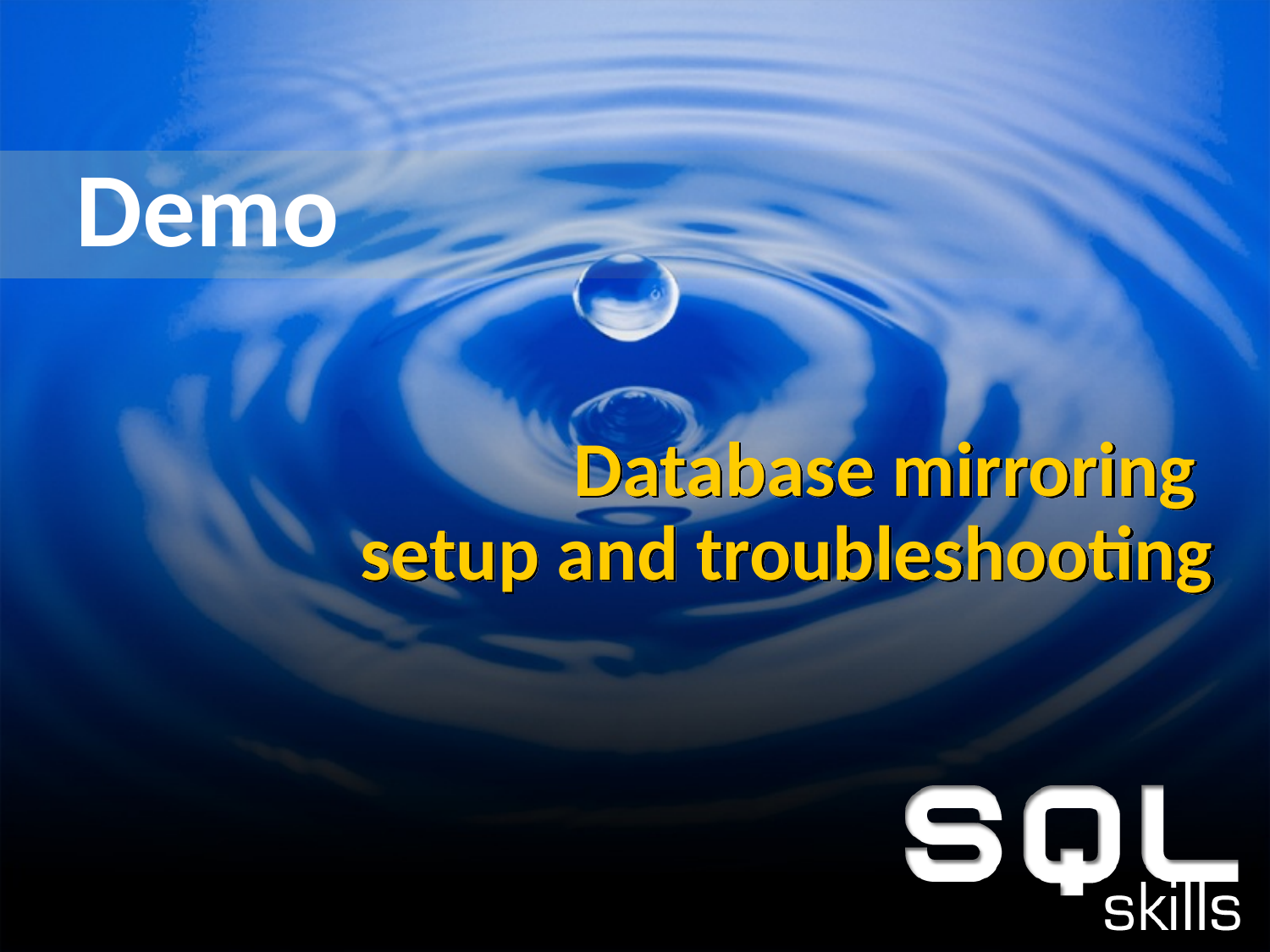

Demo

# Database mirroring setup and troubleshooting